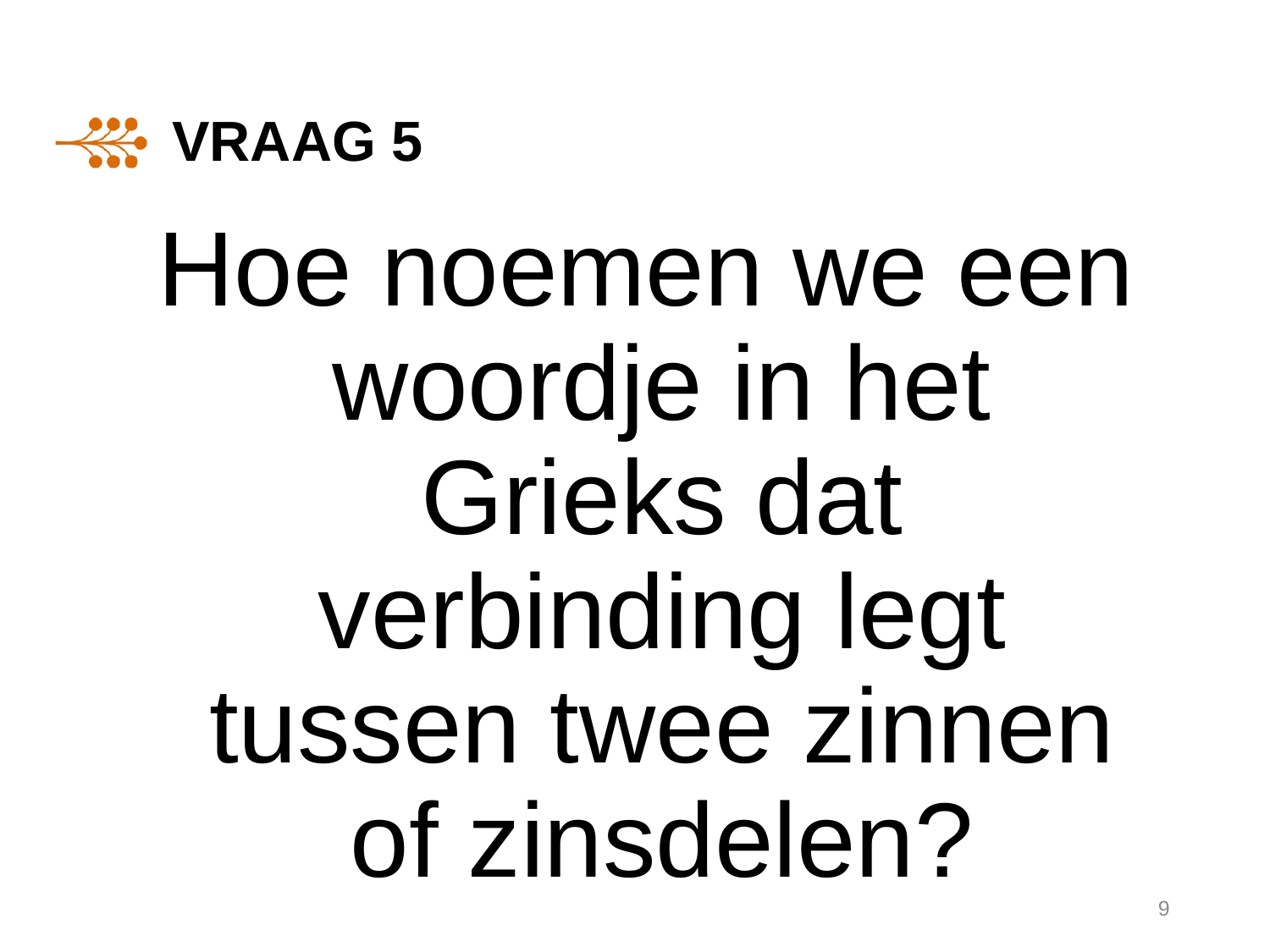

# Vraag 5
Hoe noemen we een woordje in het Grieks dat verbinding legt tussen twee zinnen of zinsdelen?
9